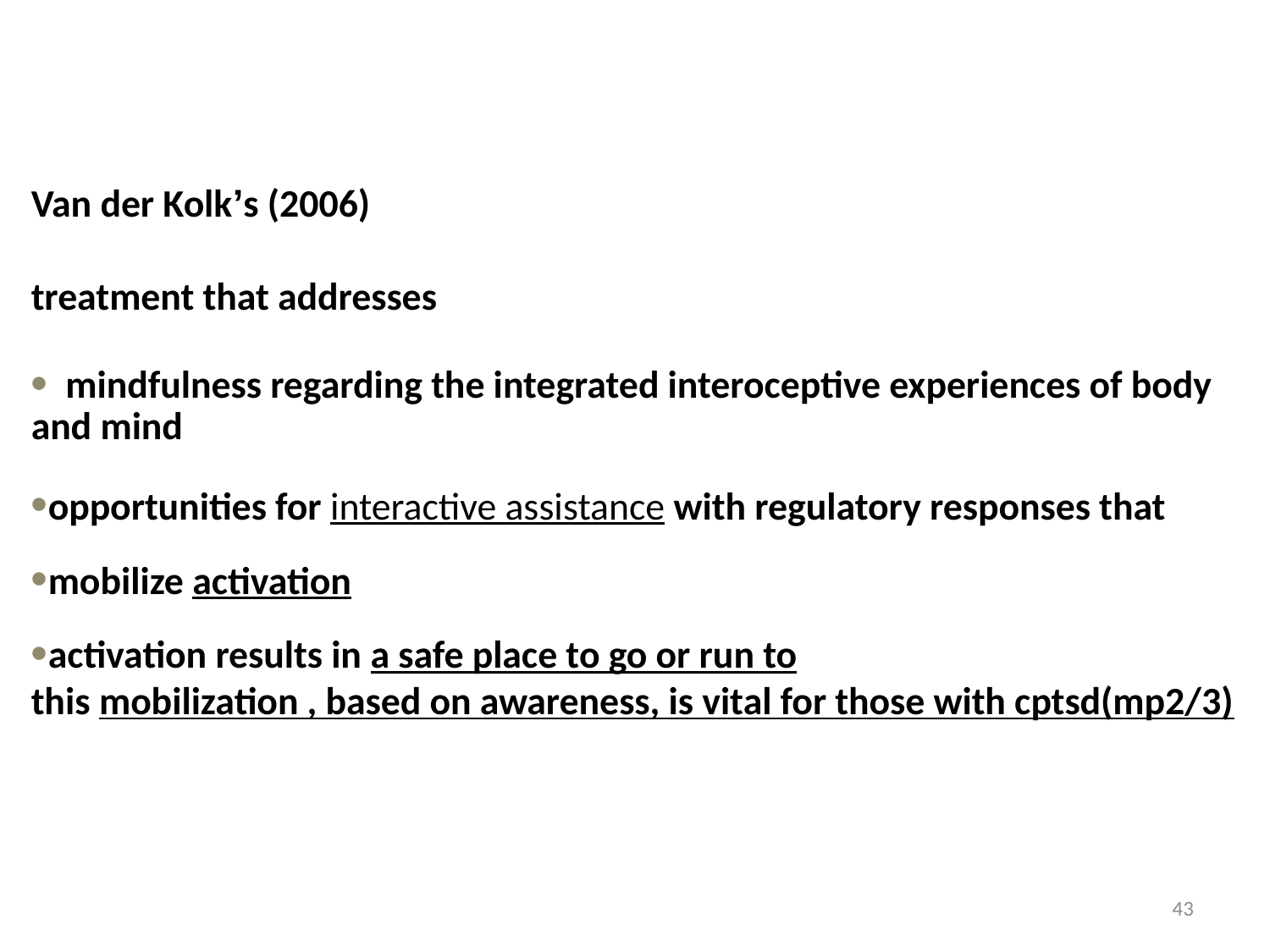

Van der Kolk’s (2006)

treatment that addresses

  mindfulness regarding the integrated interoceptive experiences of body and mind

opportunities for interactive assistance with regulatory responses that

mobilize activation

activation results in a safe place to go or run to
this mobilization , based on awareness, is vital for those with cptsd(mp2/3)

43